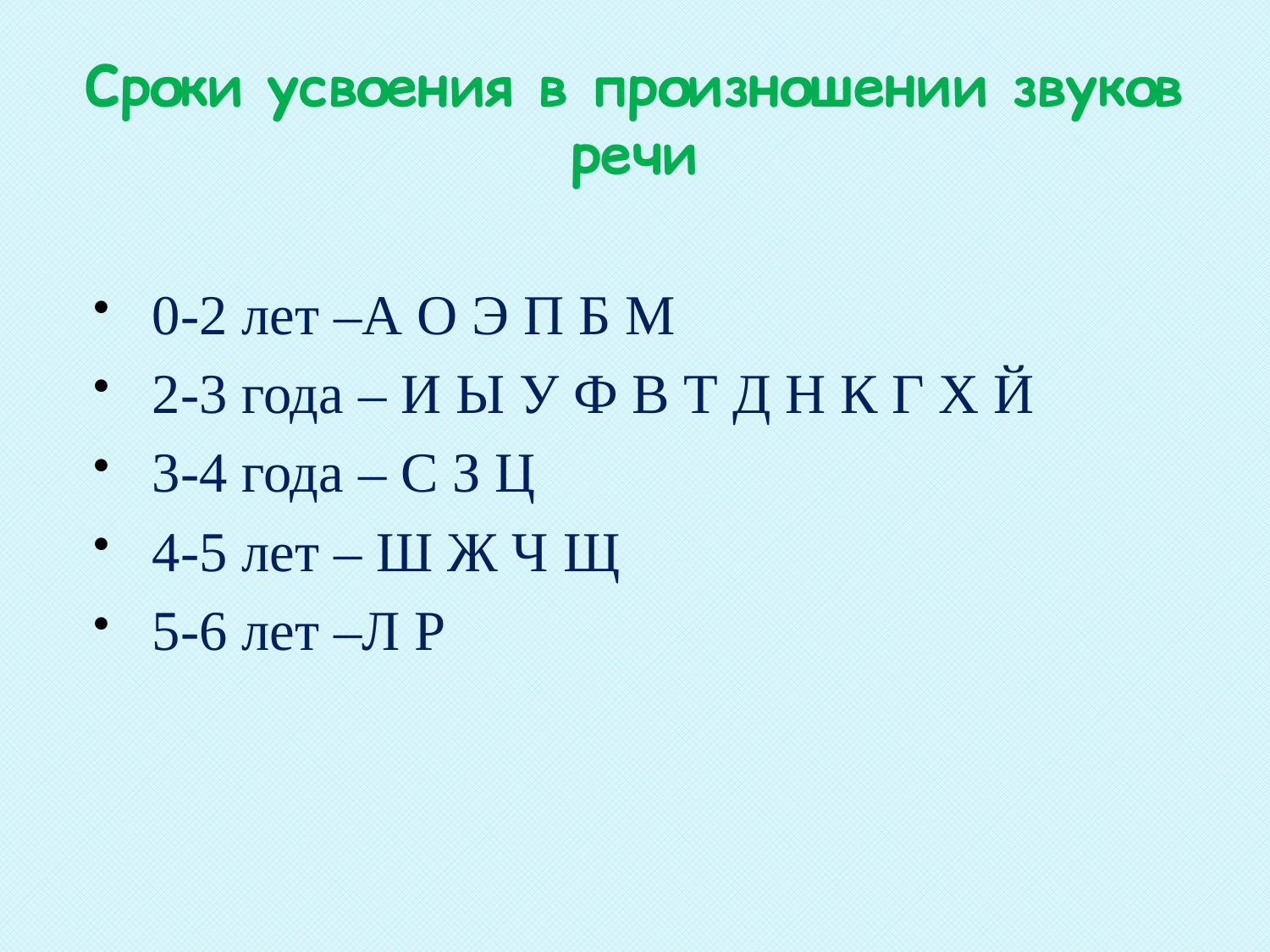

# Сроки усвоения в произношении звуков речи

0-2 лет –А О Э П Б М
2-3 года – И Ы У Ф В Т Д Н К Г Х Й
3-4 года – С З Ц
4-5 лет – Ш Ж Ч Щ
5-6 лет –Л Р